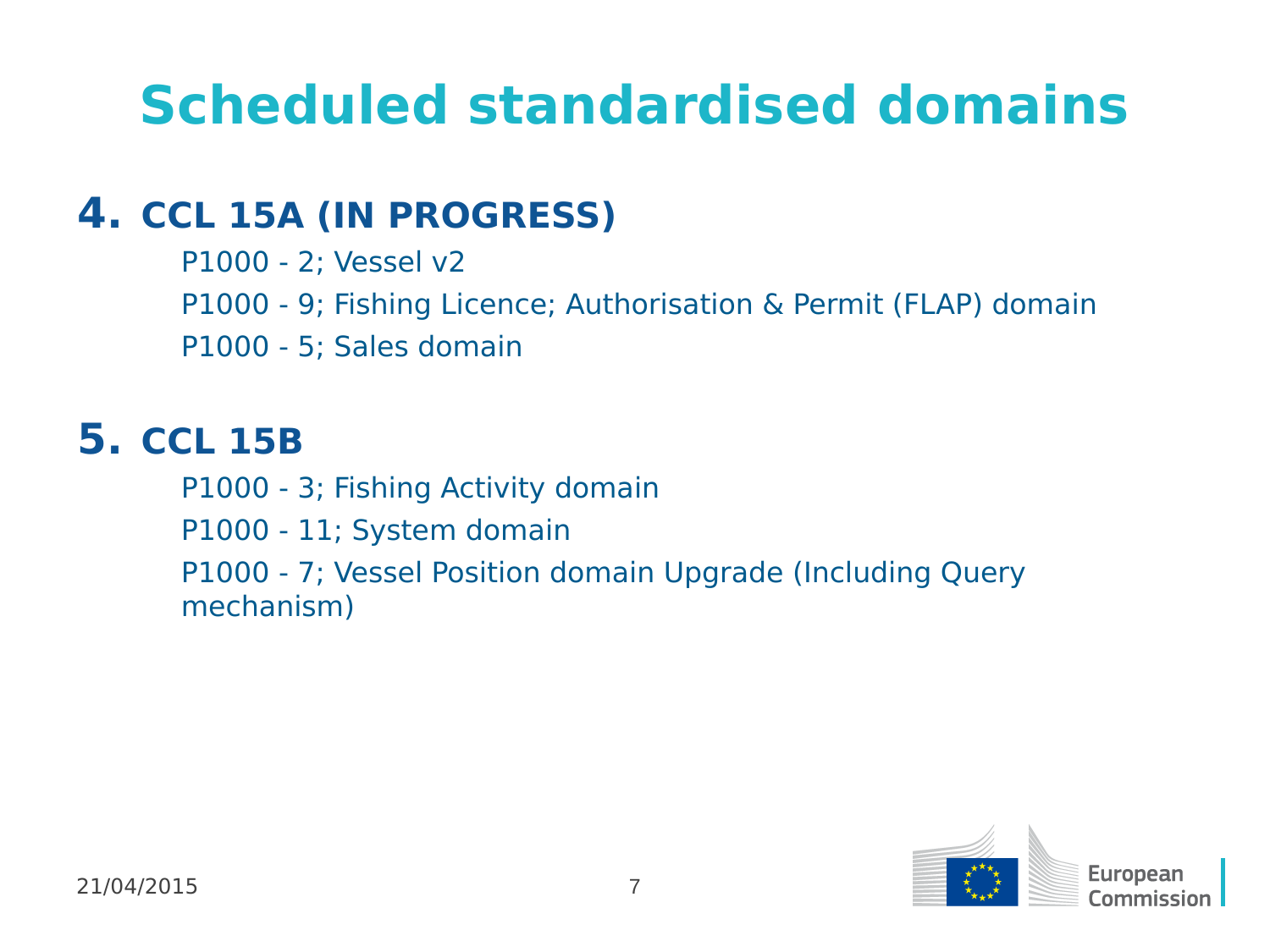

# Scheduled standardised domains
CCL 15A (in progress)
P1000 - 2; Vessel v2
P1000 - 9; Fishing Licence; Authorisation & Permit (FLAP) domain
P1000 - 5; Sales domain

CCL 15B
P1000 - 3; Fishing Activity domain
P1000 - 11; System domain
P1000 - 7; Vessel Position domain Upgrade (Including Query mechanism)

21/04/2015
7